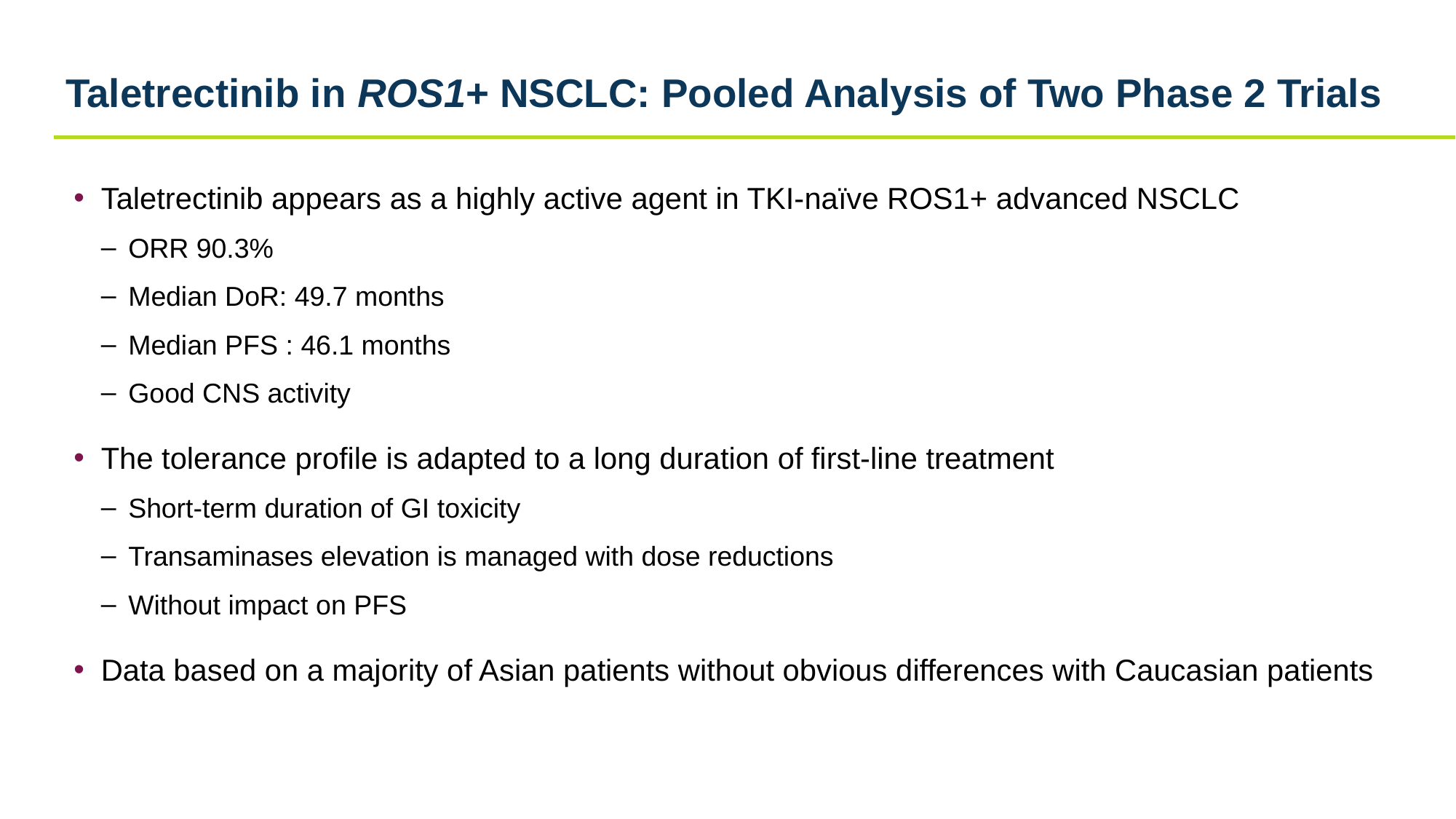

# Taletrectinib in ROS1+ NSCLC: Pooled Analysis of Two Phase 2 Trials
Taletrectinib appears as a highly active agent in TKI-naïve ROS1+ advanced NSCLC
ORR 90.3%
Median DoR: 49.7 months
Median PFS : 46.1 months
Good CNS activity
The tolerance profile is adapted to a long duration of first-line treatment
Short-term duration of GI toxicity
Transaminases elevation is managed with dose reductions
Without impact on PFS
Data based on a majority of Asian patients without obvious differences with Caucasian patients